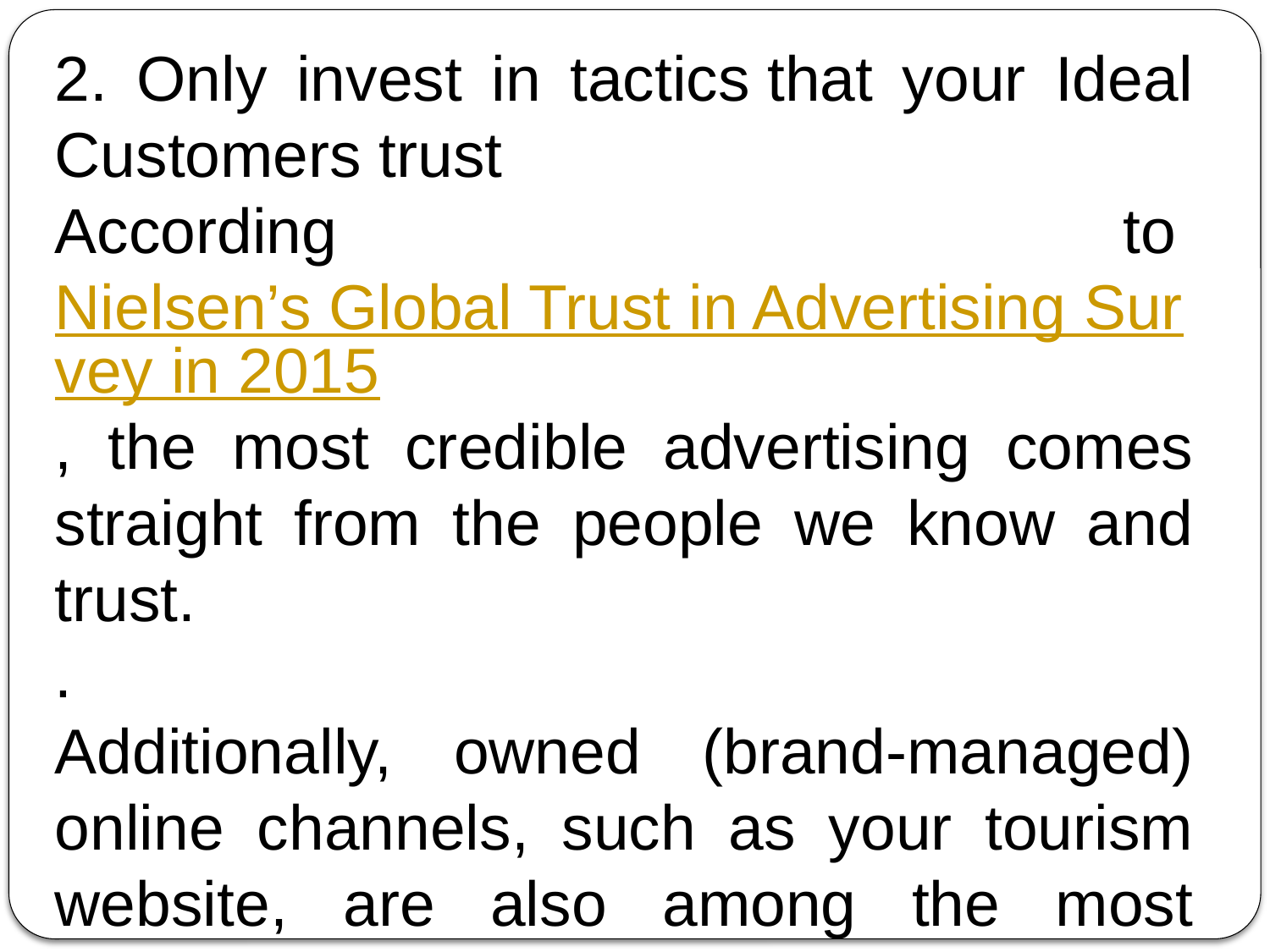

2. Only invest in tactics that your Ideal Customers trust
According to Nielsen’s Global Trust in Advertising Survey in 2015, the most credible advertising comes straight from the people we know and trust.
.
Additionally, owned (brand-managed) online channels, such as your tourism website, are also among the most trusted advertising formats. In fact, branded websites are the second-most trusted format, with 70% of